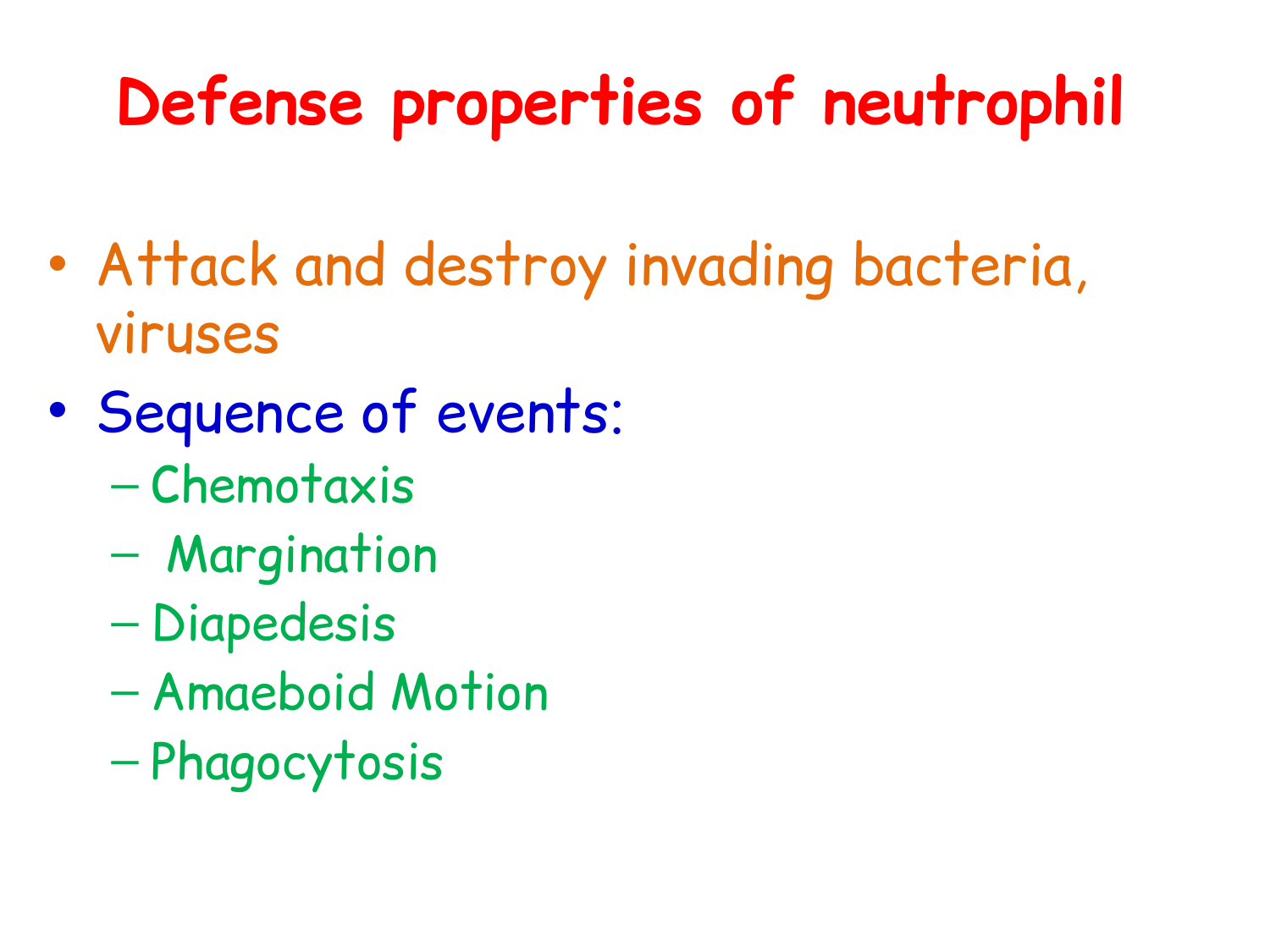

# Defense properties of neutrophil
Attack and destroy invading bacteria, viruses
Sequence of events:
Chemotaxis
 Margination
Diapedesis
Amaeboid Motion
Phagocytosis